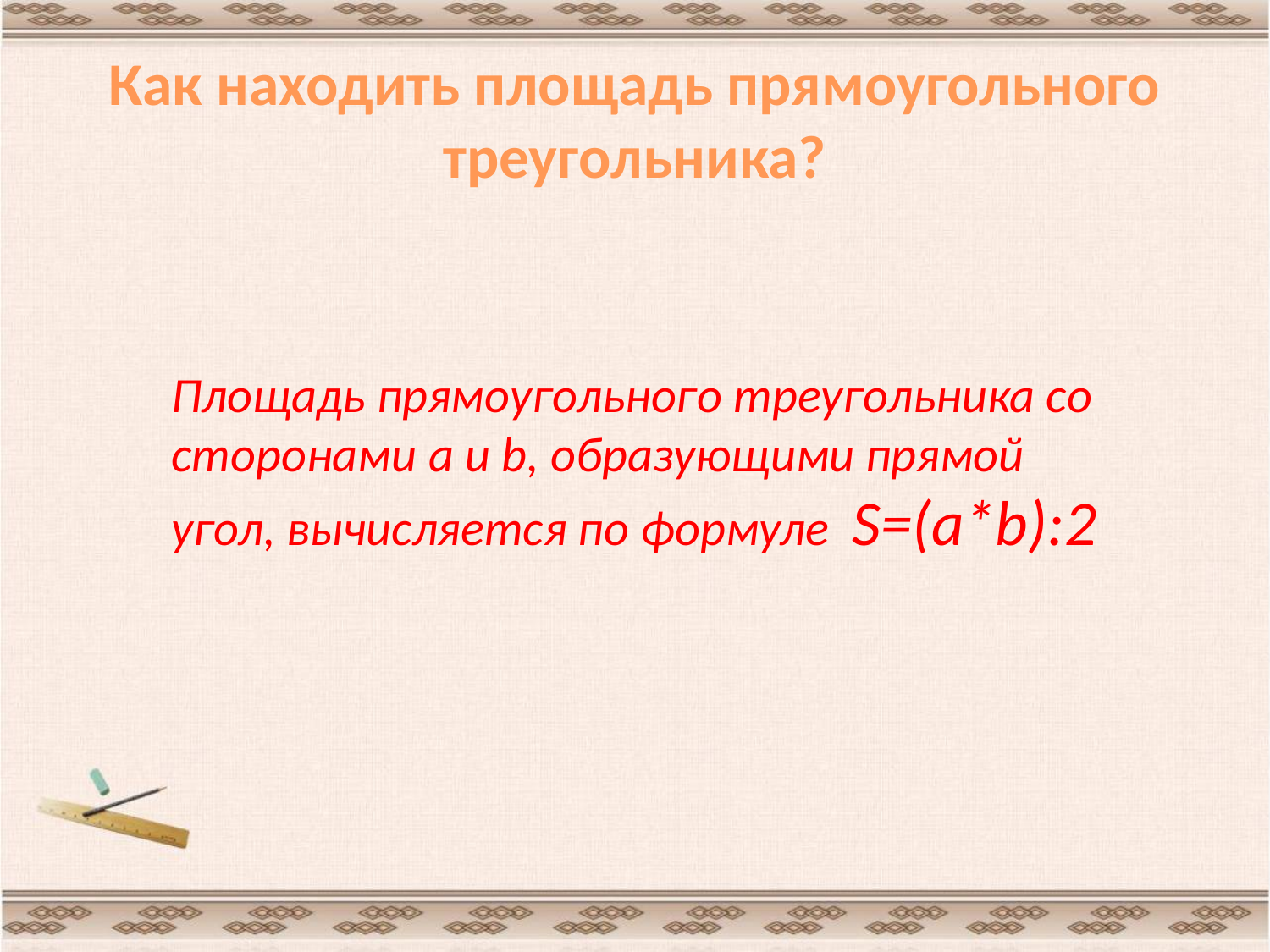

# Как находить площадь прямоугольного треугольника?
Площадь прямоугольного треугольника со сторонами a и b, образующими прямой угол, вычисляется по формуле  S=(a*b):2